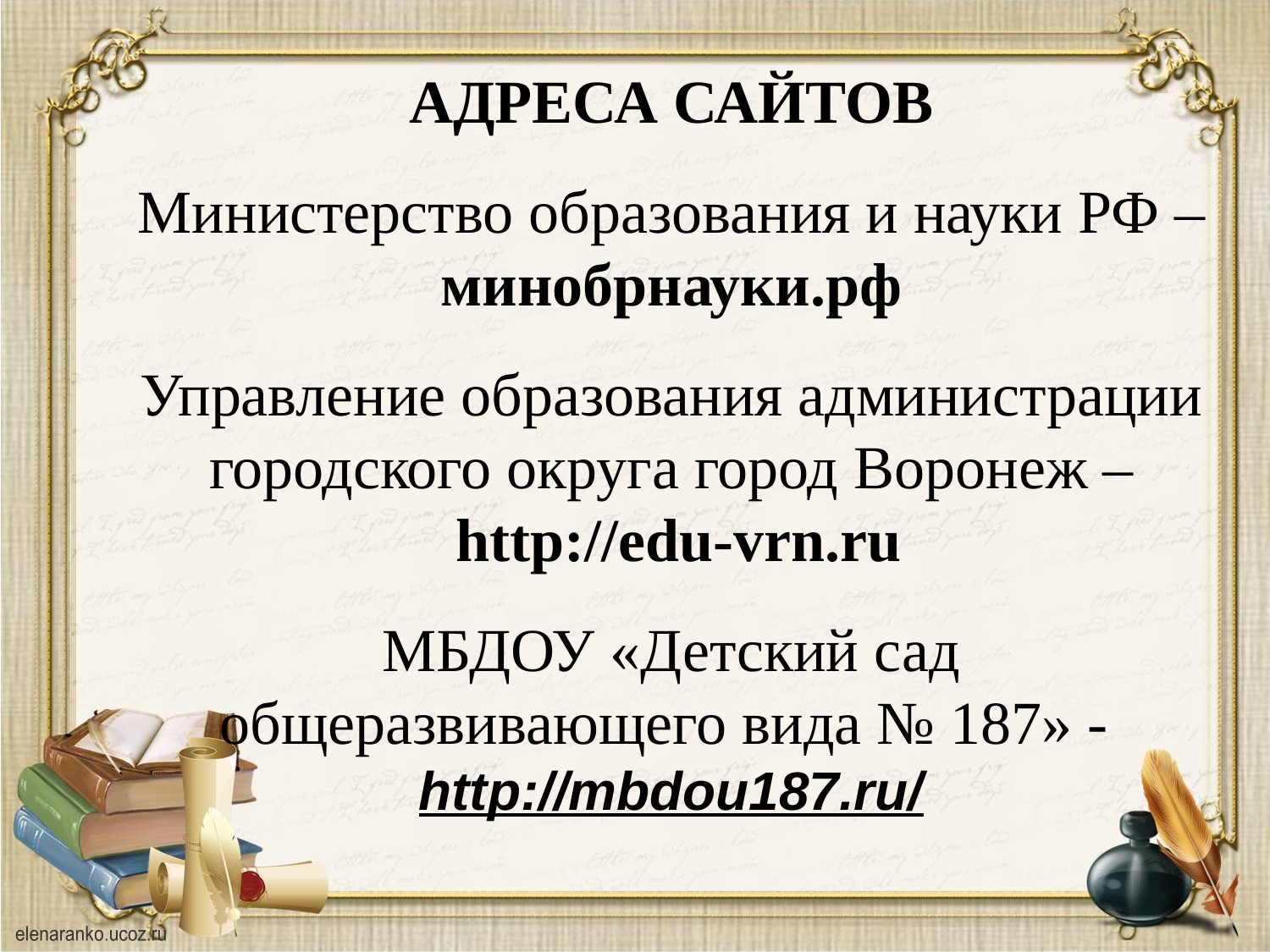

# АДРЕСА САЙТОВ Министерство образования и науки РФ – минобрнауки.рф Управление образования администрации городского округа город Воронеж – http://edu-vrn.ru МБДОУ «Детский сад общеразвивающего вида № 187» - http://mbdou187.ru/